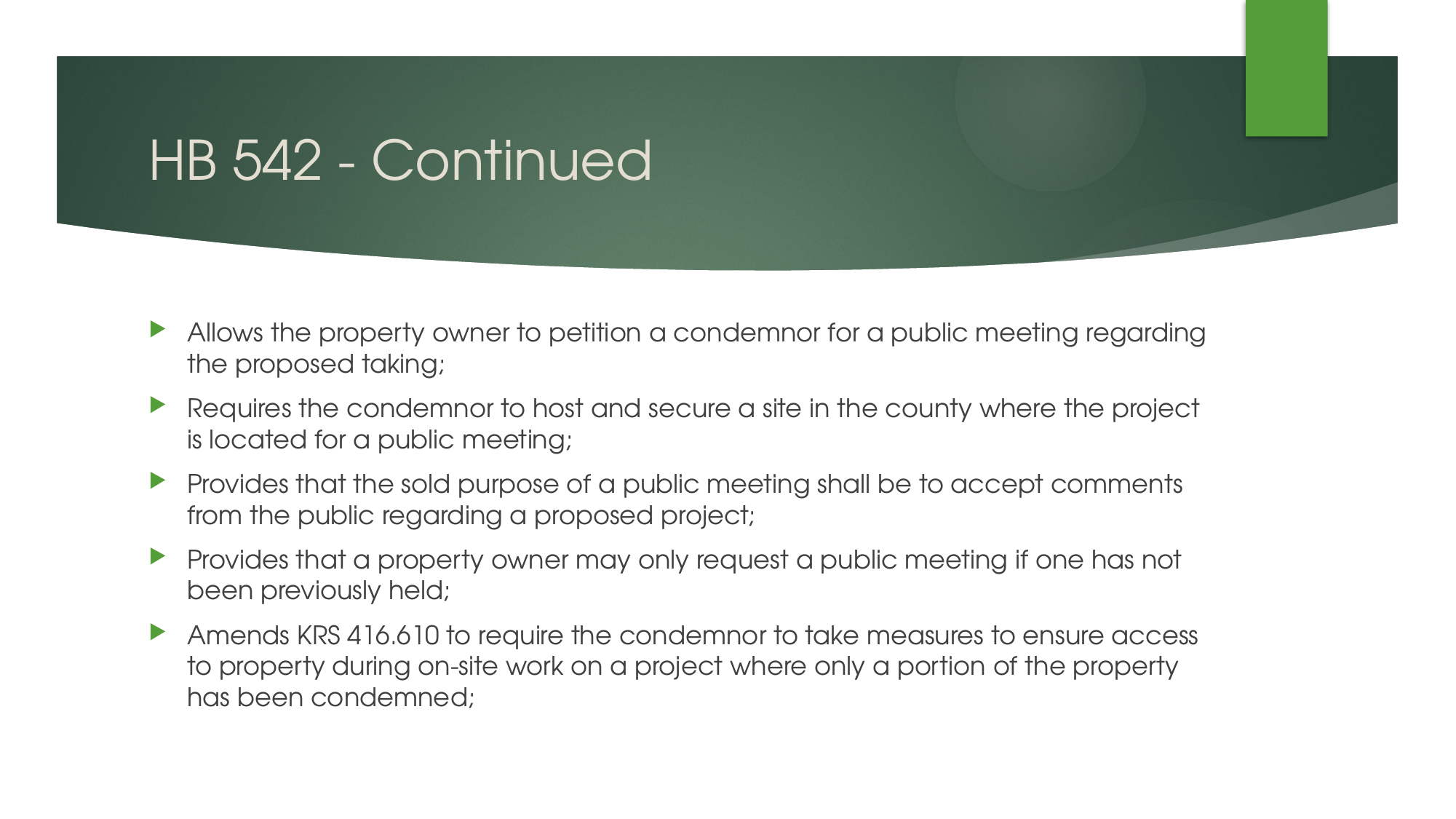

# HB 542 - Continued
Allows the property owner to petition a condemnor for a public meeting regarding the proposed taking;
Requires the condemnor to host and secure a site in the county where the project is located for a public meeting;
Provides that the sold purpose of a public meeting shall be to accept comments from the public regarding a proposed project;
Provides that a property owner may only request a public meeting if one has not been previously held;
Amends KRS 416.610 to require the condemnor to take measures to ensure access to property during on-site work on a project where only a portion of the property has been condemned;